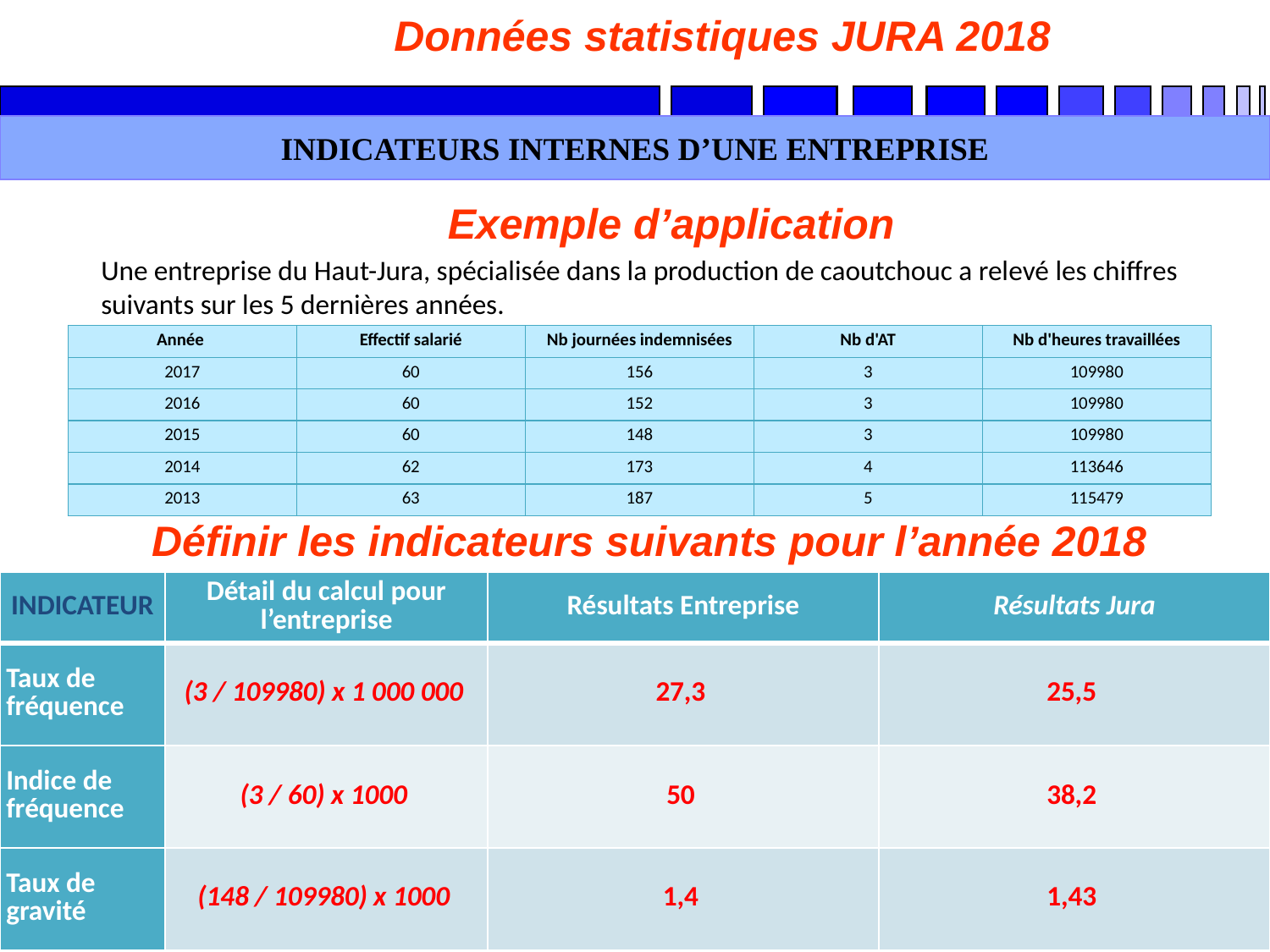

Données statistiques JURA 2018

INDICATEURS INTERNES D’UNE ENTREPRISE
Exemple d’application
Une entreprise du Haut-Jura, spécialisée dans la production de caoutchouc a relevé les chiffres suivants sur les 5 dernières années.
| Année | Effectif salarié | Nb journées indemnisées | Nb d'AT | Nb d'heures travaillées |
| --- | --- | --- | --- | --- |
| 2017 | 60 | 156 | 3 | 109980 |
| 2016 | 60 | 152 | 3 | 109980 |
| 2015 | 60 | 148 | 3 | 109980 |
| 2014 | 62 | 173 | 4 | 113646 |
| 2013 | 63 | 187 | 5 | 115479 |
Définir les indicateurs suivants pour l’année 2018
| INDICATEUR | Détail du calcul pour l’entreprise | Résultats Entreprise | Résultats Jura |
| --- | --- | --- | --- |
| Taux de fréquence | (3 / 109980) x 1 000 000 | 27,3 | 25,5 |
| Indice de fréquence | (3 / 60) x 1000 | 50 | 38,2 |
| Taux de gravité | (148 / 109980) x 1000 | 1,4 | 1,43 |
15